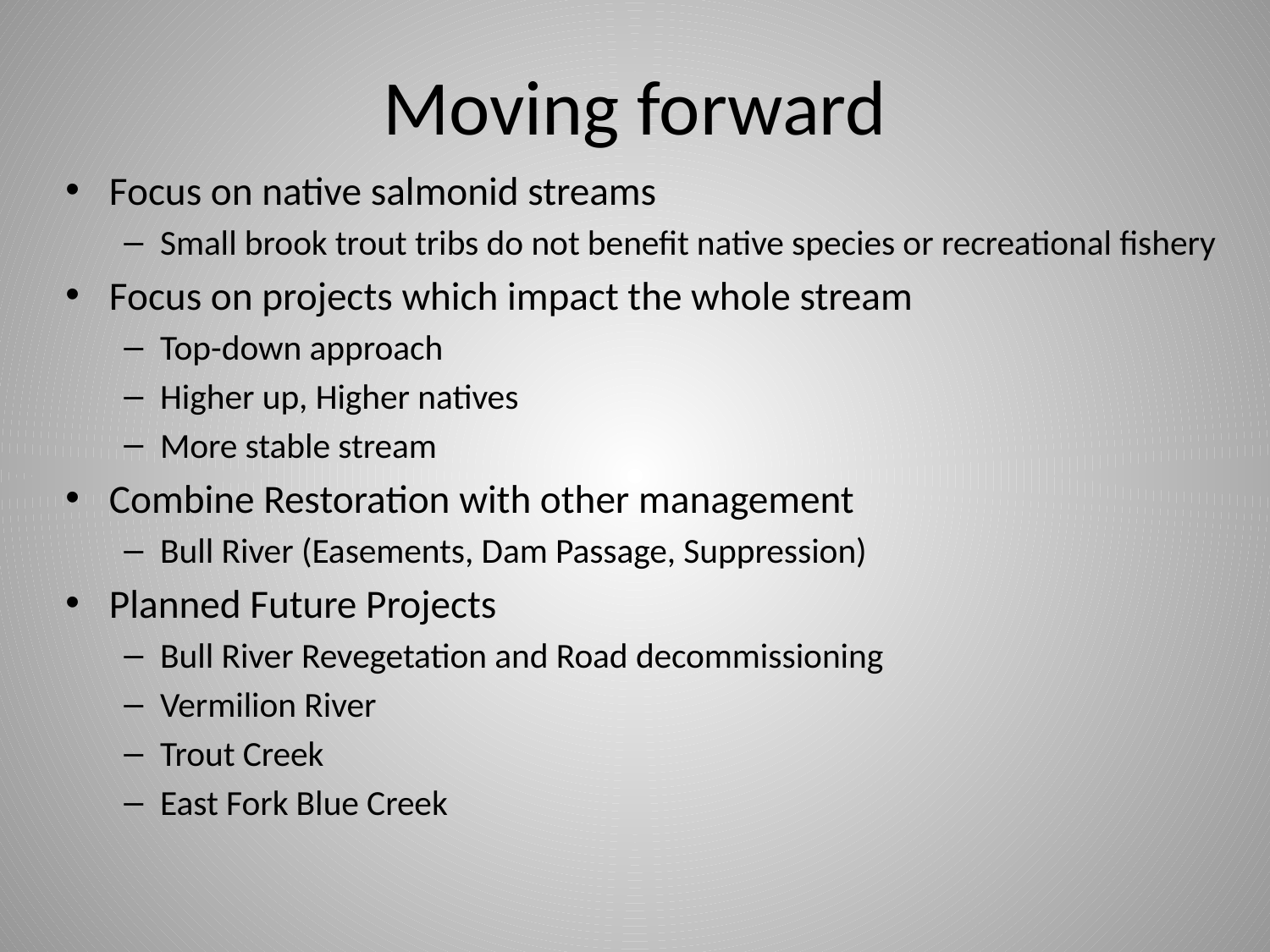

# Moving forward
Focus on native salmonid streams
Small brook trout tribs do not benefit native species or recreational fishery
Focus on projects which impact the whole stream
Top-down approach
Higher up, Higher natives
More stable stream
Combine Restoration with other management
Bull River (Easements, Dam Passage, Suppression)
Planned Future Projects
Bull River Revegetation and Road decommissioning
Vermilion River
Trout Creek
East Fork Blue Creek